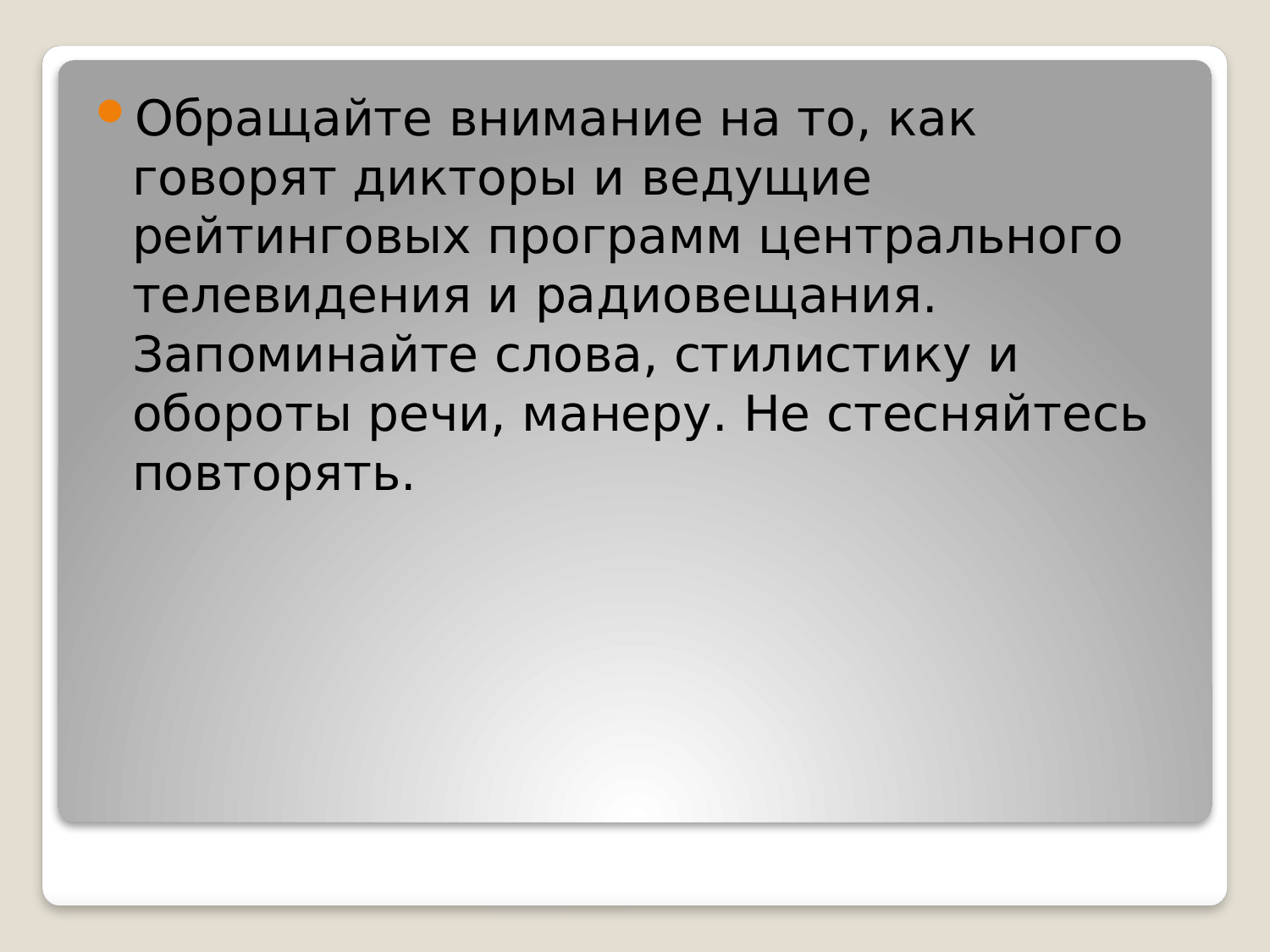

Обращайте внимание на то, как говорят дикторы и ведущие рейтинговых программ центрального телевидения и радиовещания. Запоминайте слова, стилистику и обороты речи, манеру. Не стесняйтесь повторять.
#